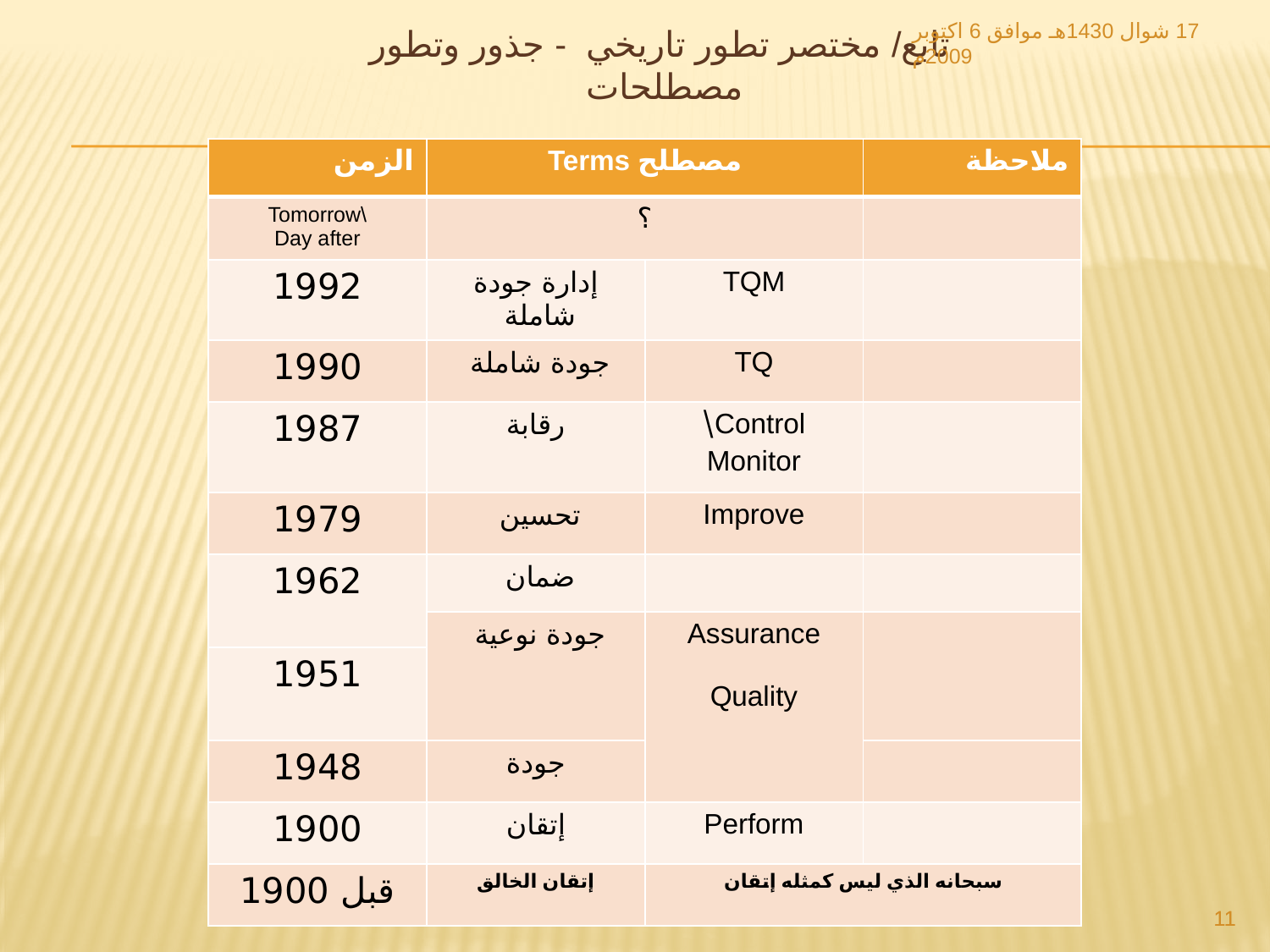

17 شوال 1430هـ موافق 6 اكتوبر 2009م
# تابع/ مختصر تطور تاريخي  - جذور وتطور مصطلحات
| الزمن | مصطلح Terms |  | ملاحظة |
| --- | --- | --- | --- |
| Tomorrow\ Day after | ؟ |  |  |
| 1992 | إدارة جودة شاملة | TQM |  |
| 1990 | جودة شاملة | TQ |  |
| 1987 | رقابة | Control\ Monitor |  |
| 1979 | تحسين | Improve |  |
| 1962 | ضمان |  |  |
|  | جودة نوعية | Assurance Quality |  |
| 1951 |  |  |  |
| 1948 | جودة |  |  |
| 1900 | إتقان | Perform |  |
| قبل 1900 | إتقان الخالق | سبحانه الذي ليس كمثله إتقان |  |

11
11